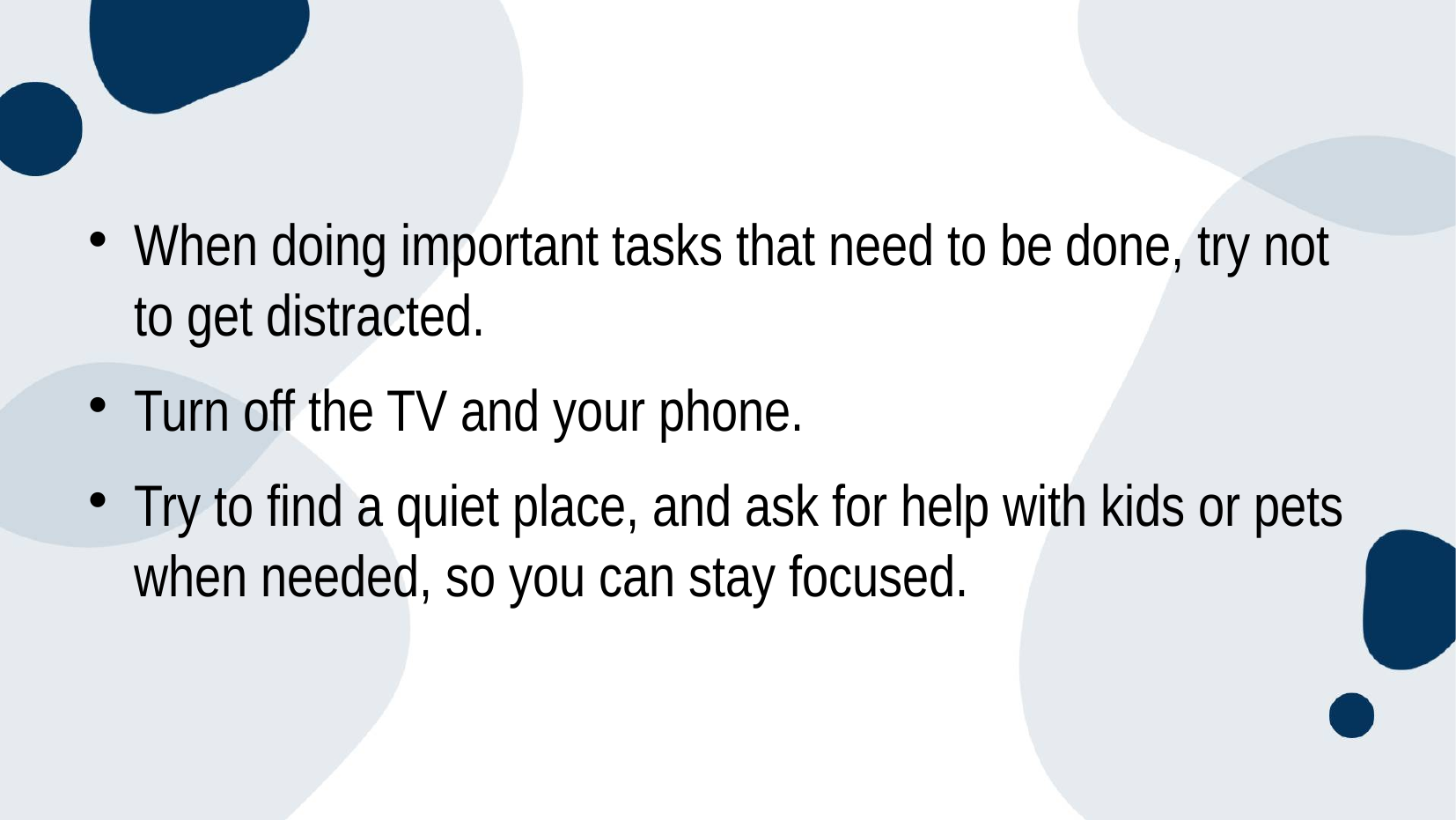

When doing important tasks that need to be done, try not to get distracted.
Turn off the TV and your phone.
Try to find a quiet place, and ask for help with kids or pets when needed, so you can stay focused.